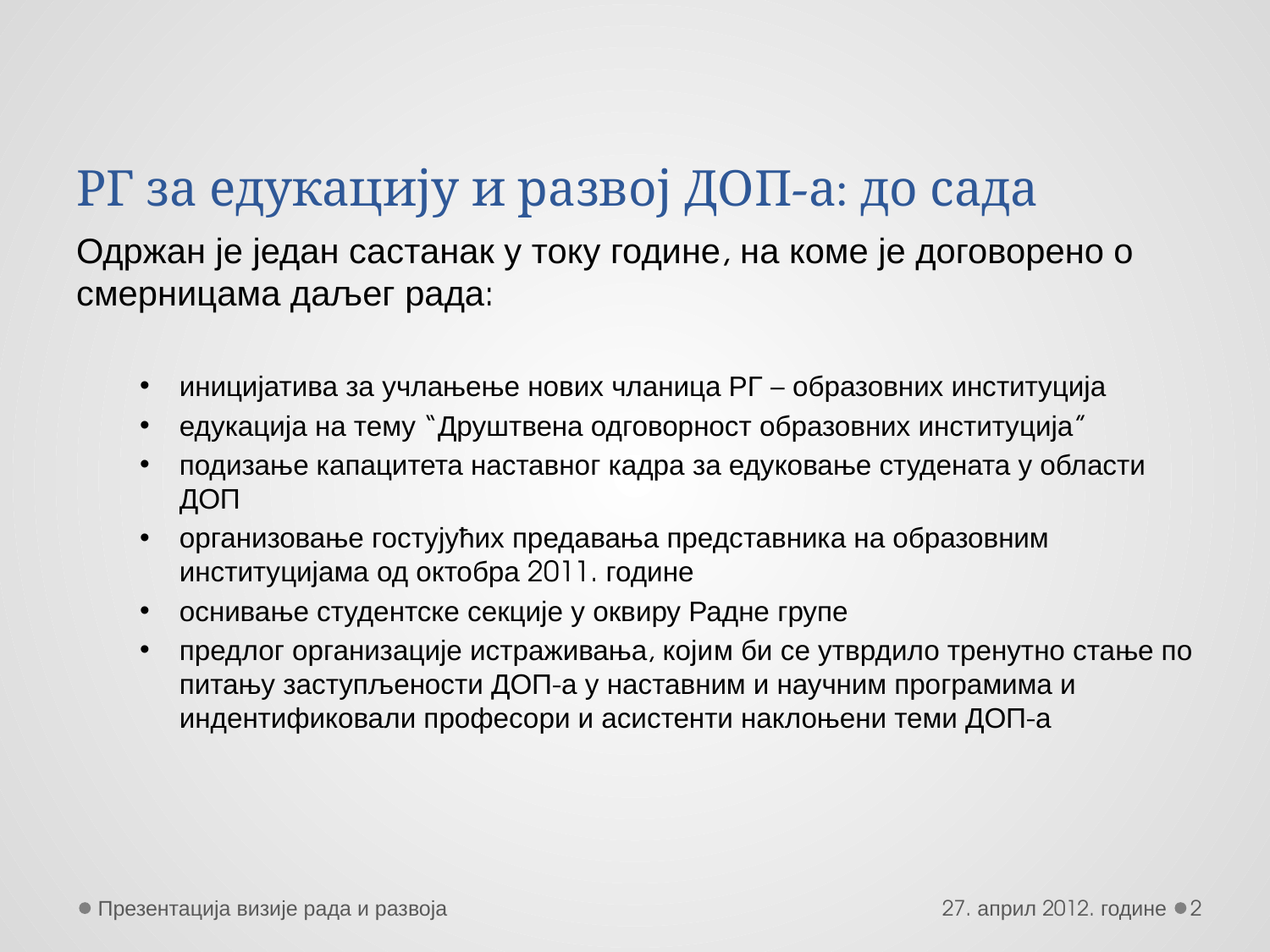

# РГ за едукацију и развој ДОП-а: до сада
Одржан је један састанак у току године, на коме је договорено о смерницама даљег рада:

иницијатива за учлањење нових чланица РГ – образовних институција
едукација на тему “Друштвена одговорност образовних институција”
подизање капацитета наставног кадра за едуковање студената у области ДОП
организовање гостујућих предавања представника на образовним институцијама од октобра 2011. године
оснивање студентске секције у оквиру Радне групе
предлог организације истраживања, којим би се утврдило тренутно стање по питању заступљености ДОП-а у наставним и научним програмима и индентификовали професори и асистенти наклоњени теми ДОП-а
Презентација визије рада и развоја
27. април 2012. године
2